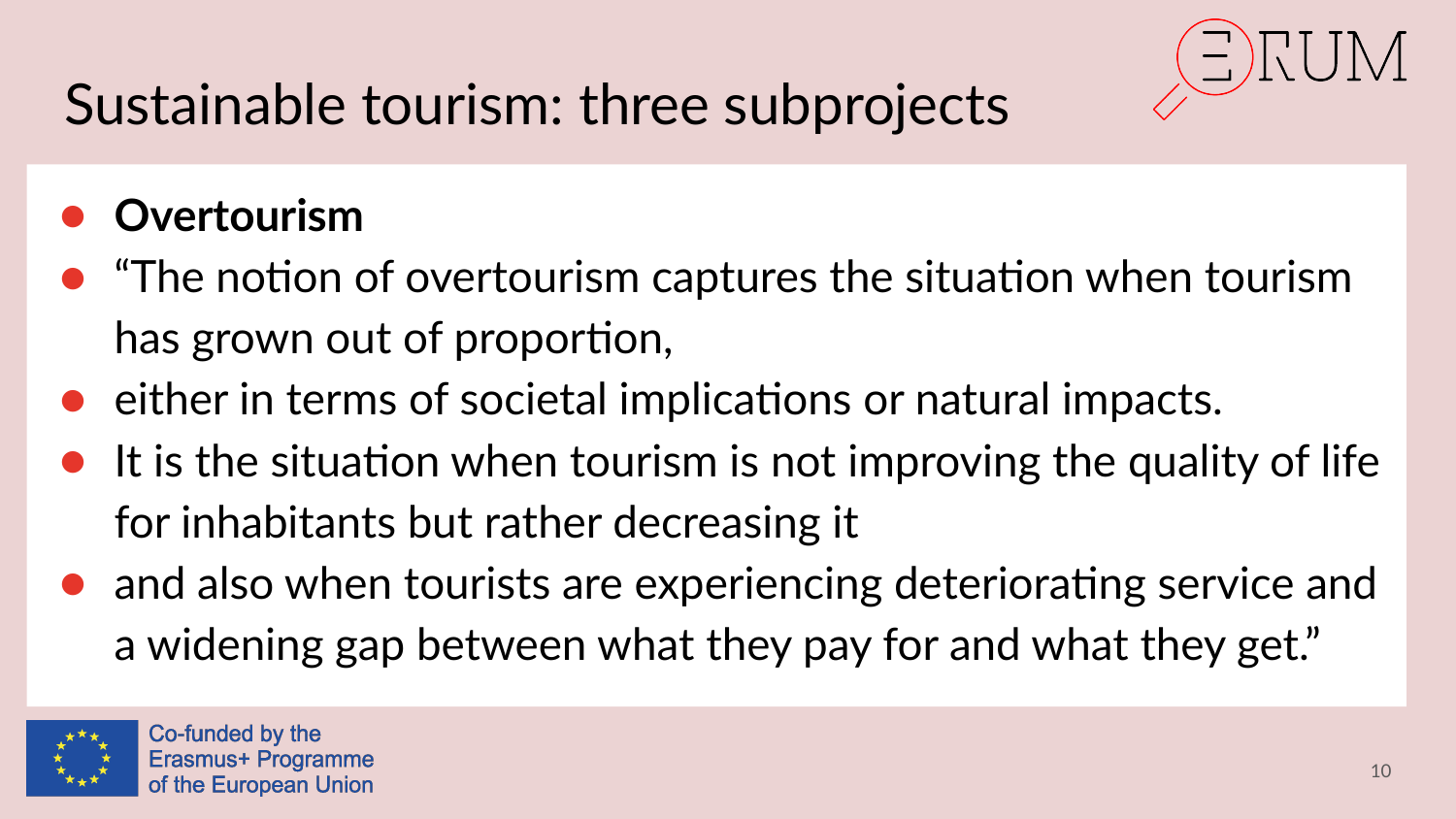

# Sustainable tourism: three subprojects
Overtourism
“The notion of overtourism captures the situation when tourism has grown out of proportion,
either in terms of societal implications or natural impacts.
It is the situation when tourism is not improving the quality of life for inhabitants but rather decreasing it
and also when tourists are experiencing deteriorating service and a widening gap between what they pay for and what they get.”
10